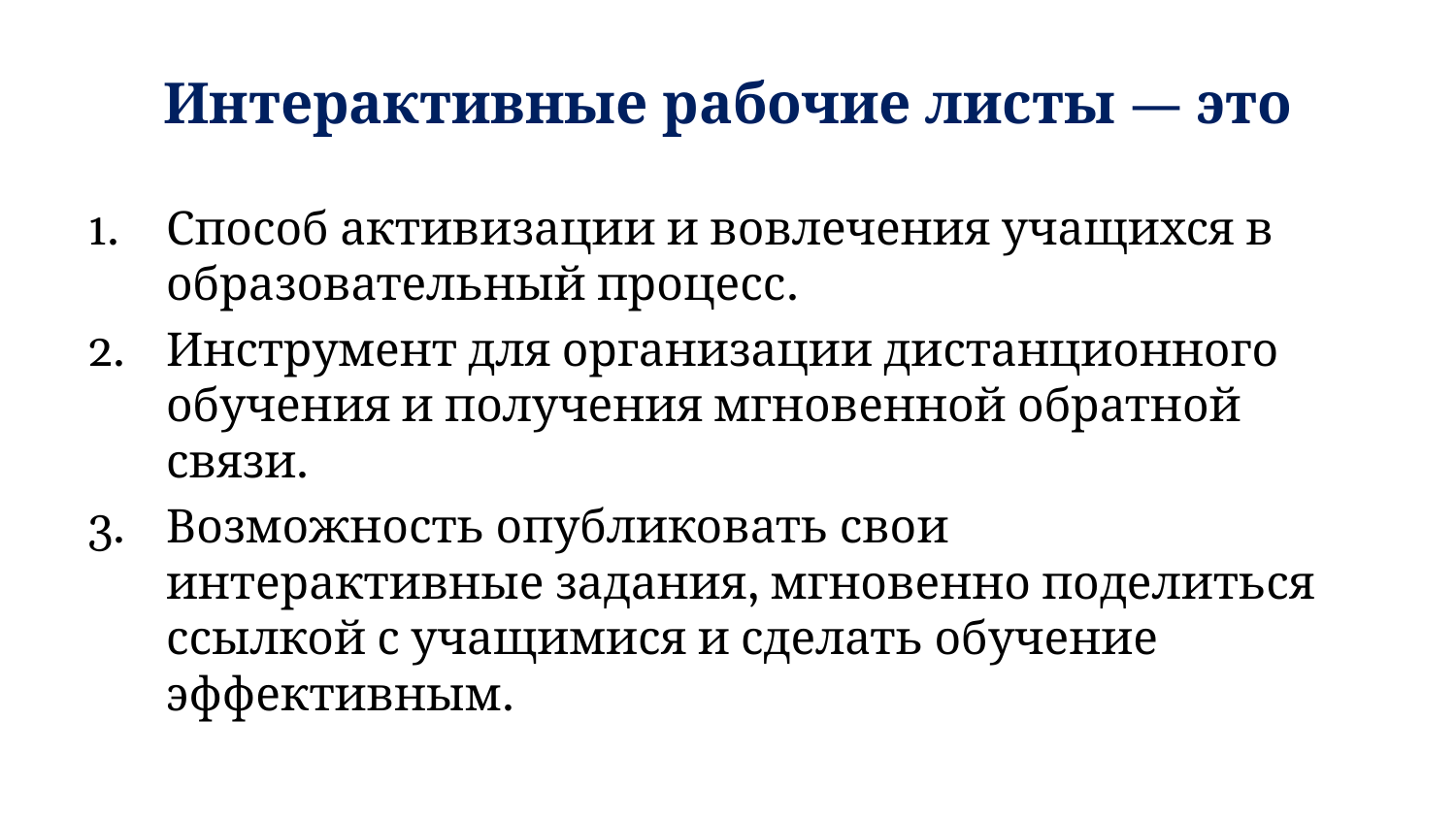

# Интерактивные рабочие листы — это
Способ активизации и вовлечения учащихся в образовательный процесс.
Инструмент для организации дистанционного обучения и получения мгновенной обратной связи.
Возможность опубликовать свои интерактивные задания, мгновенно поделиться ссылкой с учащимися и сделать обучение эффективным.